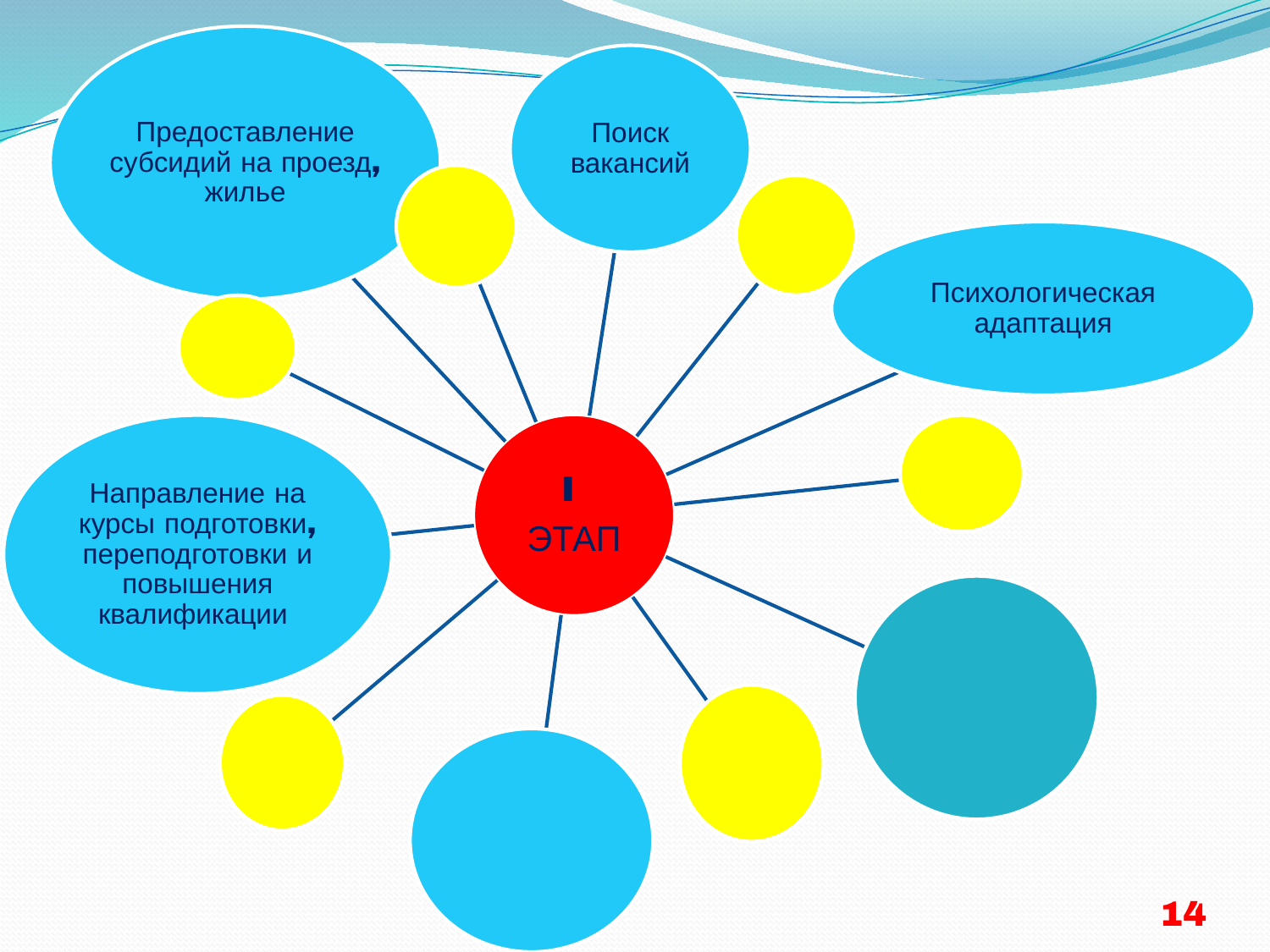

I
ЭТАП

Предоставление субсидий на проезд, жилье

Поиск вакансий

Психологическая адаптация

Направление на курсы подготовки, переподготовки и повышения квалификации

14